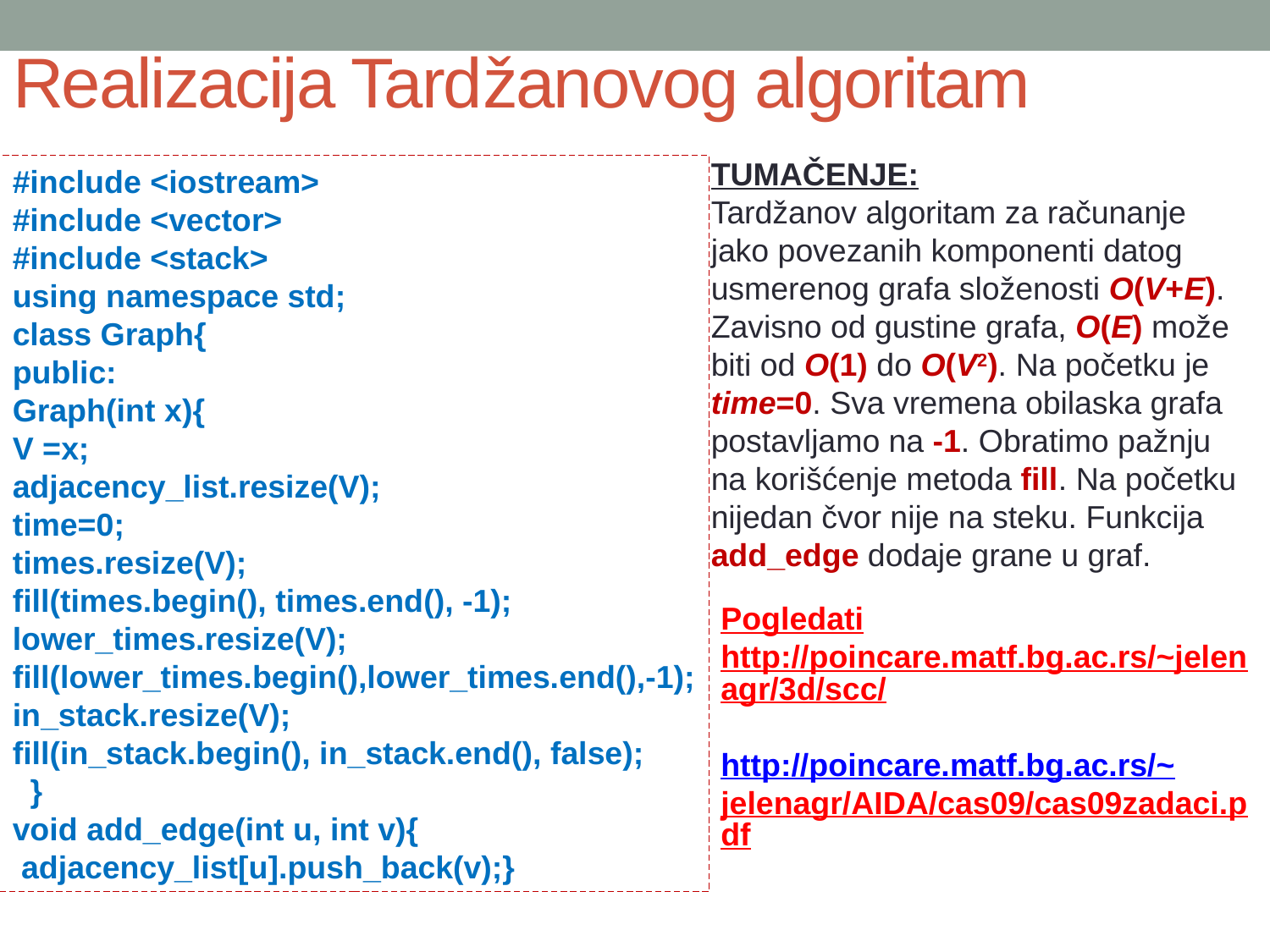

# Realizacija Tardžanovog algoritam
TUMAČENJE:
Tardžanov algoritam za računanje jako povezanih komponenti datog usmerenog grafa složenosti O(V+E). Zavisno od gustine grafa, O(E) može biti od O(1) do O(V2). Na početku je time=0. Sva vremena obilaska grafa postavljamo na -1. Obratimo pažnju na korišćenje metoda fill. Na početku nijedan čvor nije na steku. Funkcija add_edge dodaje grane u graf.

#include <iostream>
#include <vector>
#include <stack>
using namespace std;
class Graph{
public:
Graph(int x){
V =x;
adjacency_list.resize(V);
time=0;
times.resize(V);
fill(times.begin(), times.end(), -1);
lower_times.resize(V);
fill(lower_times.begin(),lower_times.end(),-1);
in_stack.resize(V);
fill(in_stack.begin(), in_stack.end(), false);
  }
void add_edge(int u, int v){
 adjacency_list[u].push_back(v);}
Pogledati
http://poincare.matf.bg.ac.rs/~jelenagr/3d/scc/
http://poincare.matf.bg.ac.rs/~jelenagr/AIDA/cas09/cas09zadaci.pdf